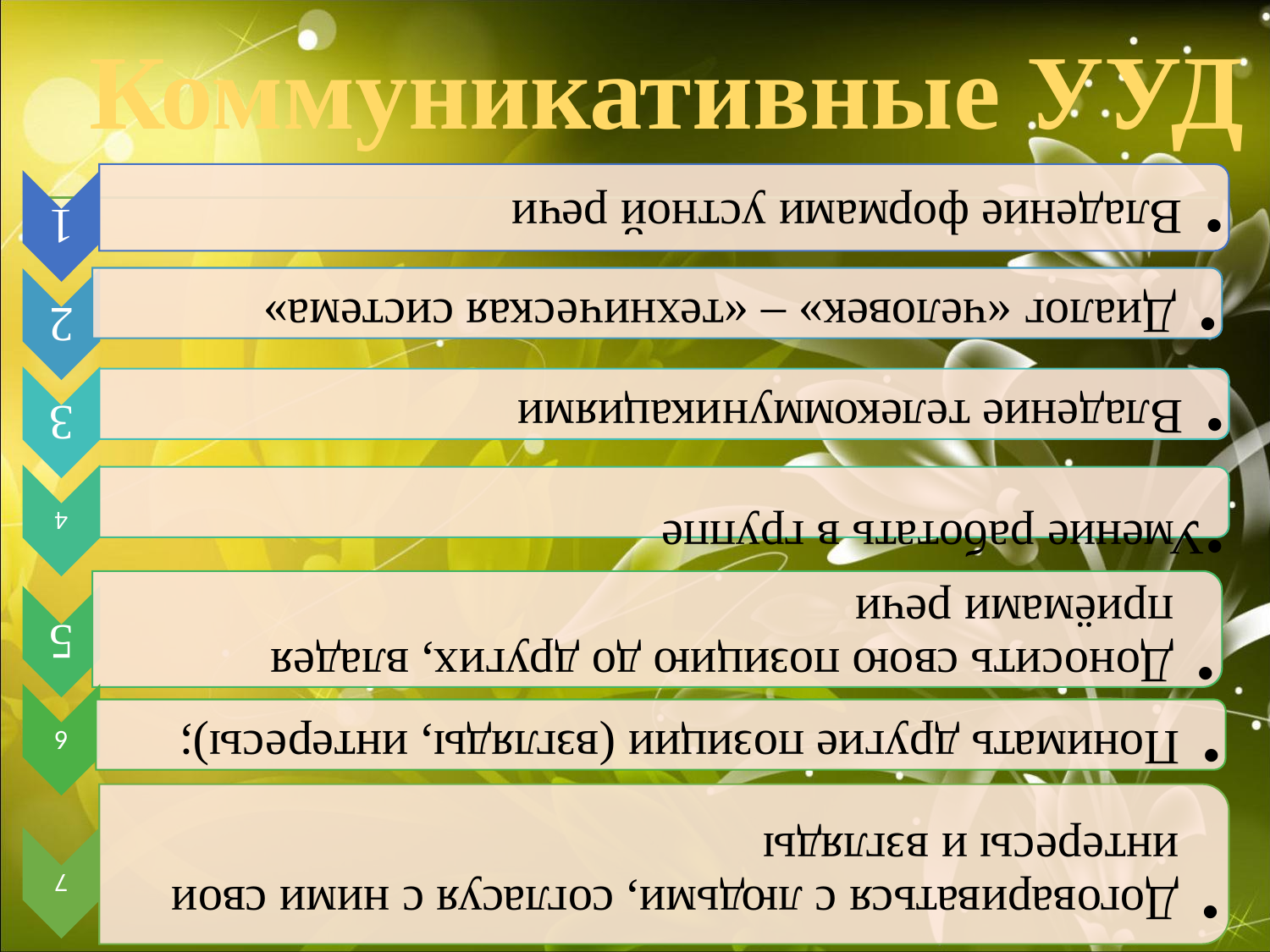

Коммуникативные УУД
1

Владение формами устной речи

2
Диалог «человек» – «техническая система»
3
Владение телекоммуникациями
4
Умение работать в группе

5

Доносить свою позицию до других, владея приёмами речи

6
Понимать другие позиции (взгляды, интересы);
7
Договариваться с людьми, согласуя с ними свои интересы и взгляды